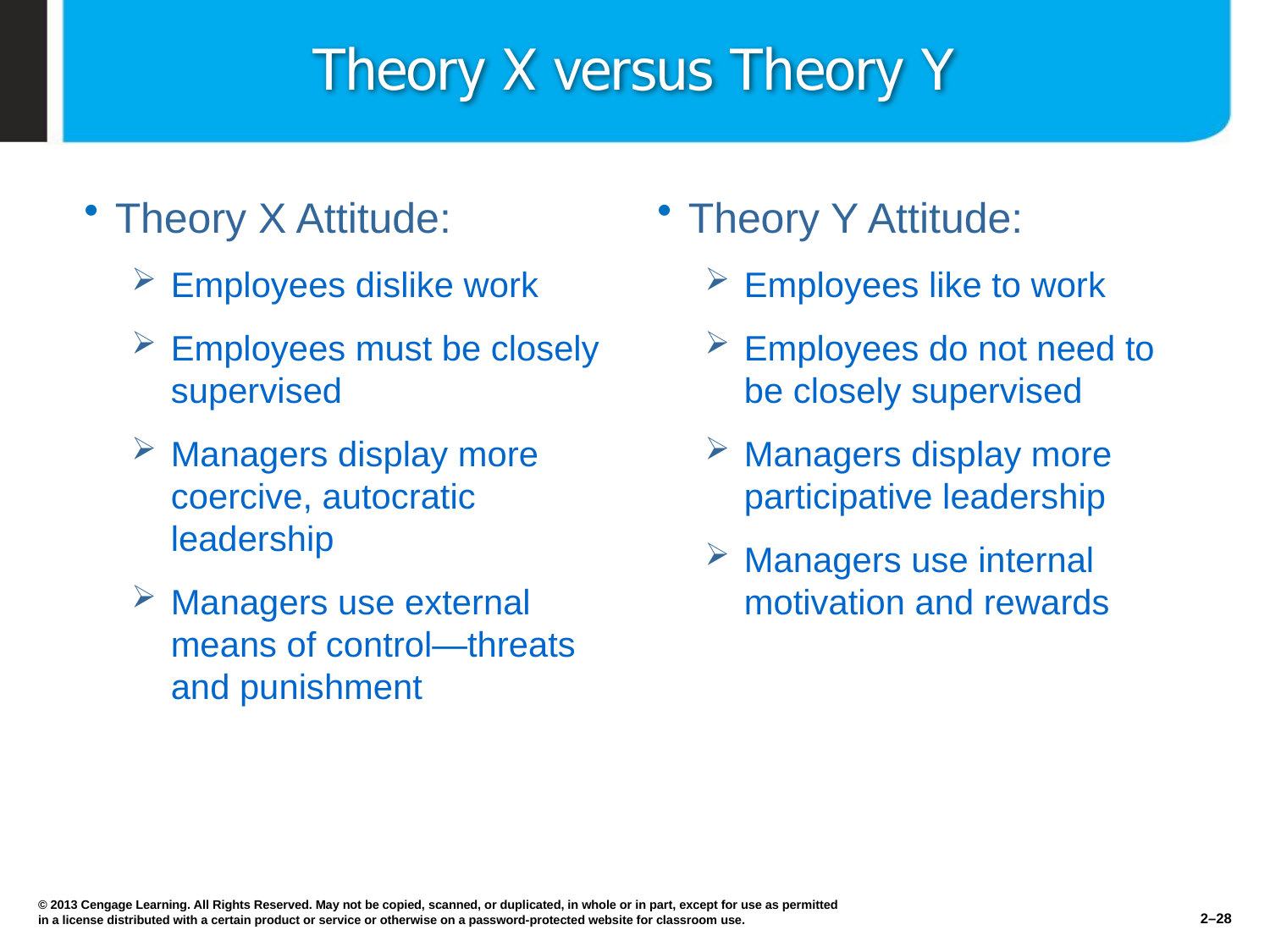

# Theory X versus Theory Y
Theory X Attitude:
Employees dislike work
Employees must be closely supervised
Managers display more coercive, autocratic leadership
Managers use external means of control—threats and punishment
Theory Y Attitude:
Employees like to work
Employees do not need to be closely supervised
Managers display more participative leadership
Managers use internal motivation and rewards

© 2013 Cengage Learning. All Rights Reserved. May not be copied, scanned, or duplicated, in whole or in part, except for use as permitted in a license distributed with a certain product or service or otherwise on a password-protected website for classroom use.
2–28